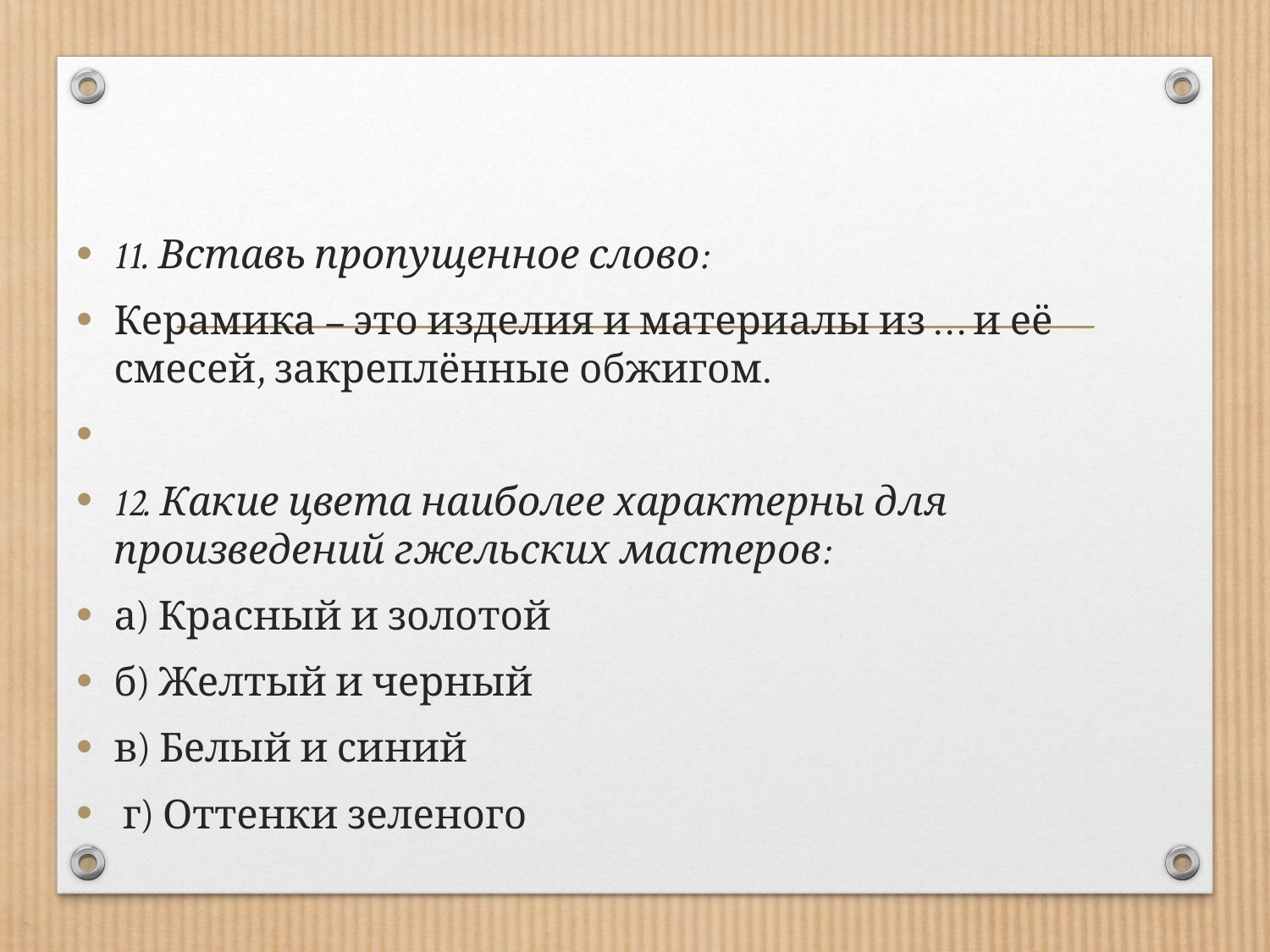

#
11. Вставь пропущенное слово:
Керамика – это изделия и материалы из … и её смесей, закреплённые обжигом.

12. Какие цвета наиболее характерны для произведений гжельских мастеров:
а) Красный и золотой
б) Желтый и черный
в) Белый и синий
 г) Оттенки зеленого